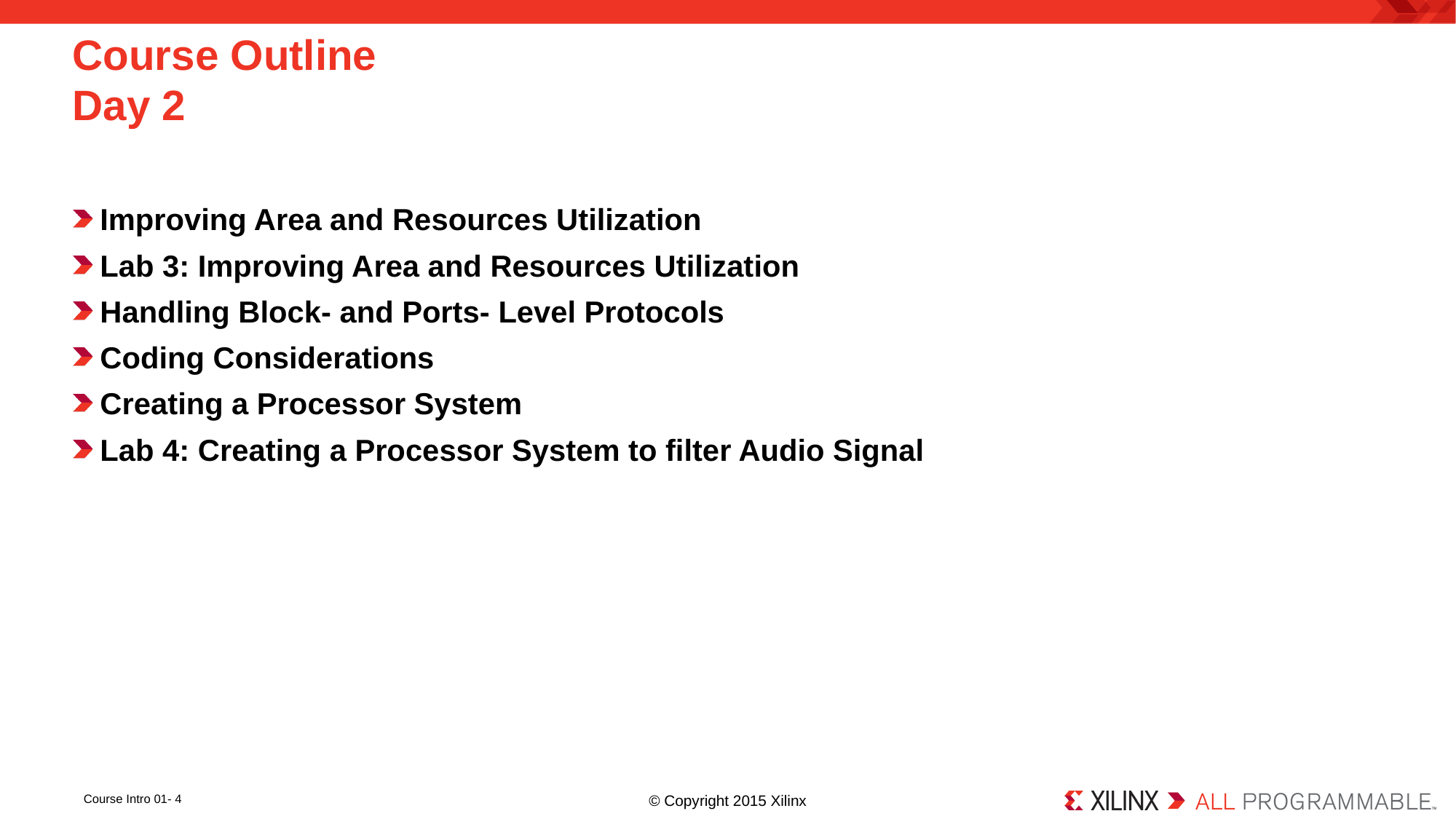

# Course Outline Day 2
Improving Area and Resources Utilization
Lab 3: Improving Area and Resources Utilization
Handling Block- and Ports- Level Protocols
Coding Considerations
Creating a Processor System
Lab 4: Creating a Processor System to filter Audio Signal
Course Intro 01- 4
© Copyright 2015 Xilinx